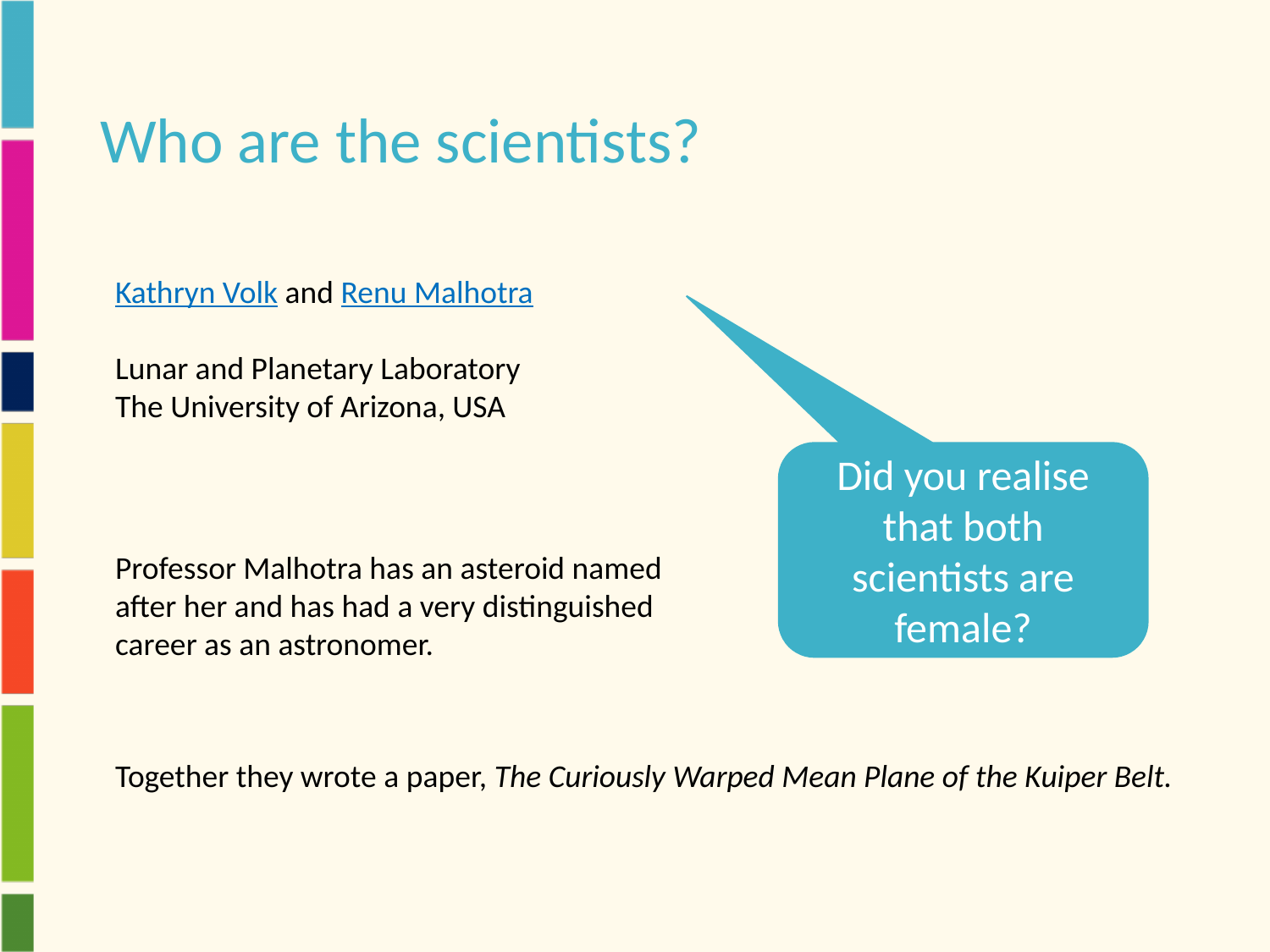

# Who are the scientists?
Kathryn Volk and Renu Malhotra

Lunar and Planetary Laboratory
The University of Arizona, USA
Did you realise that both scientists are female?
Professor Malhotra has an asteroid named after her and has had a very distinguished career as an astronomer.
Together they wrote a paper, The Curiously Warped Mean Plane of the Kuiper Belt.